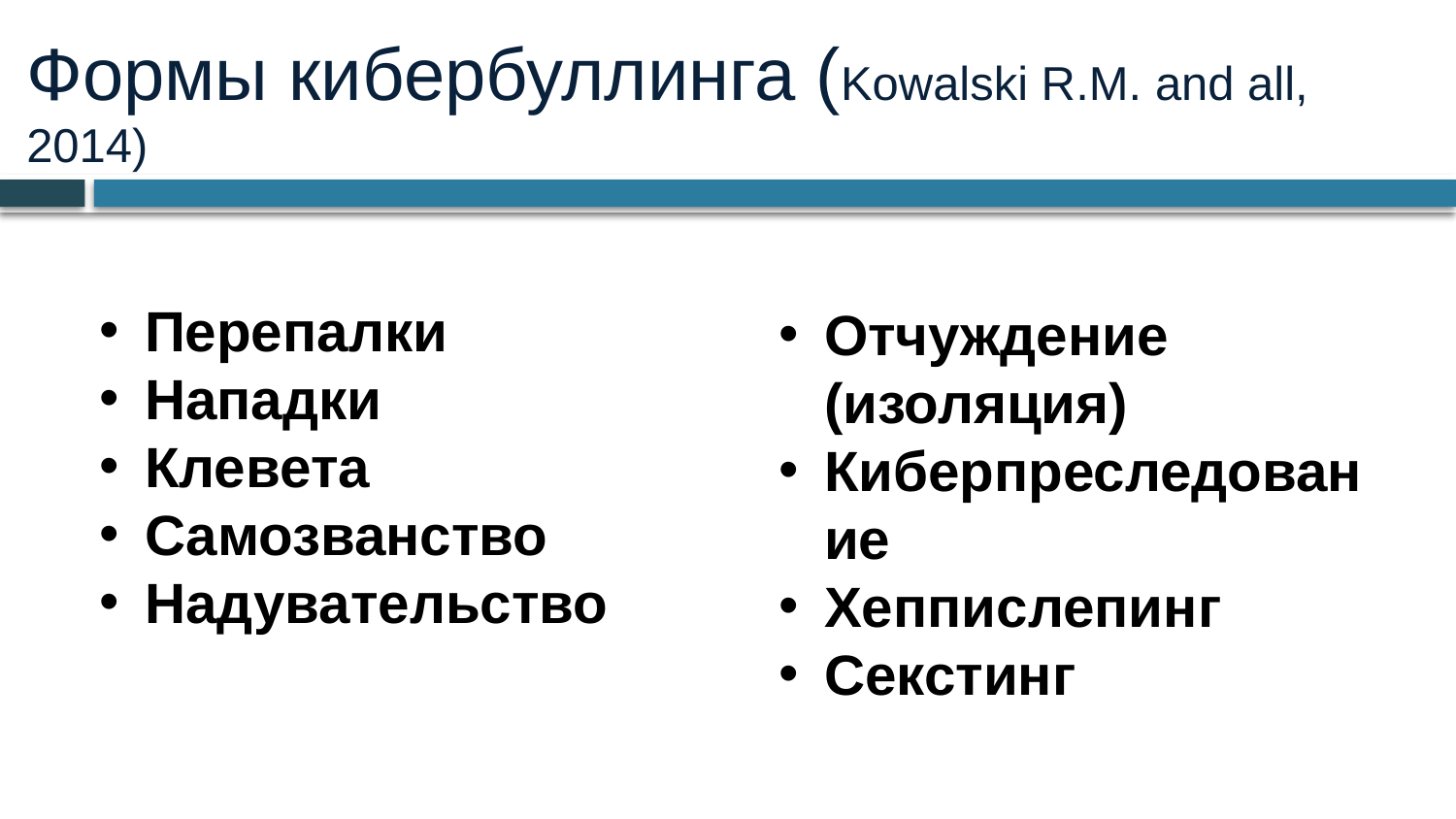

# Формы кибербуллинга (Kowalski R.M. and all, 2014)
Перепалки
Нападки
Клевета
Самозванство
Надувательство
Отчуждение (изоляция)
Киберпреследование
Хеппислепинг
Секстинг